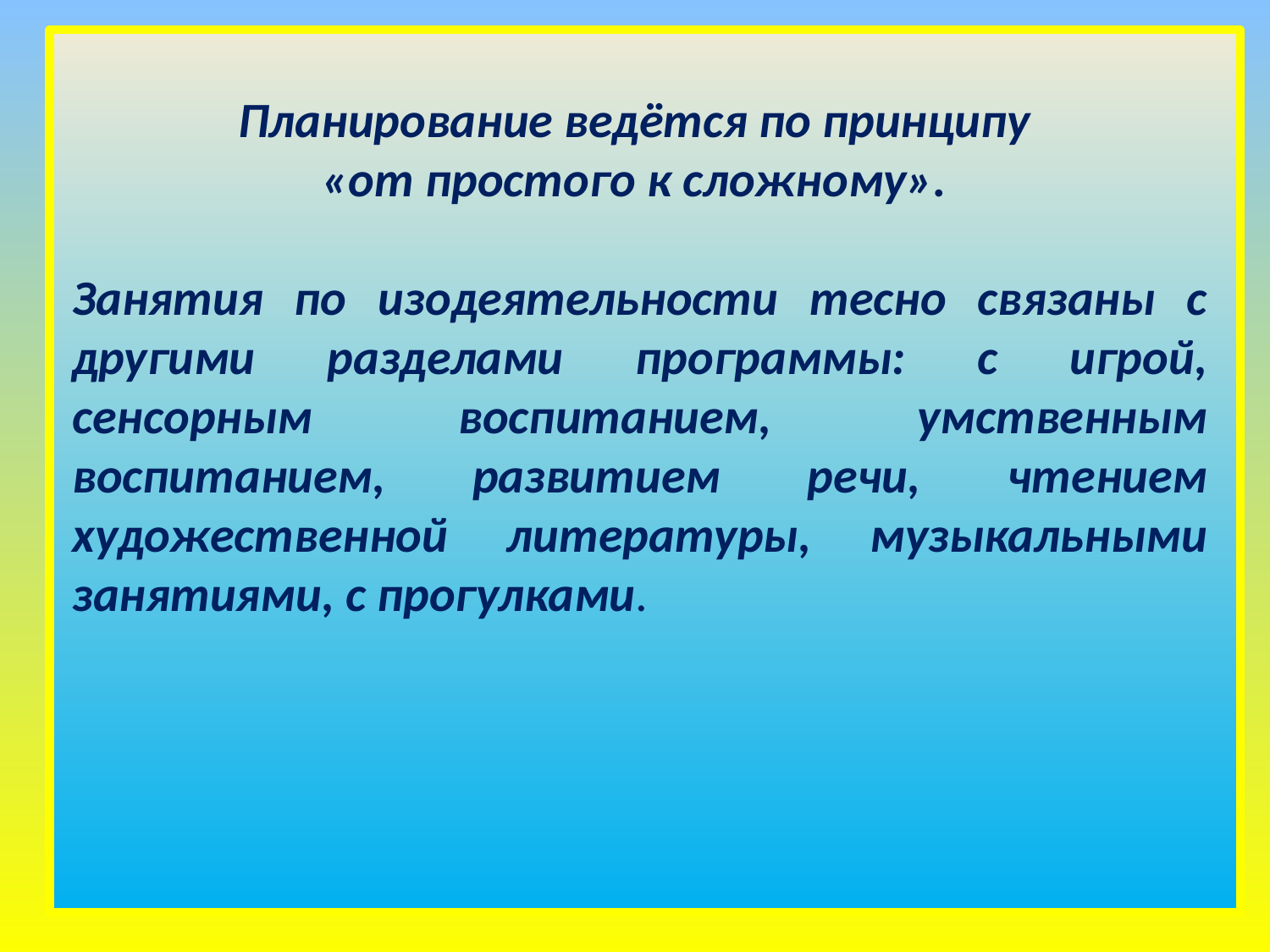

Планирование ведётся по принципу
«от простого к сложному».

Занятия по изодеятельности тесно связаны с другими разделами программы: с игрой, сенсорным воспитанием, умственным воспитанием, развитием речи, чтением художественной литературы, музыкальными занятиями, с прогулками.
10